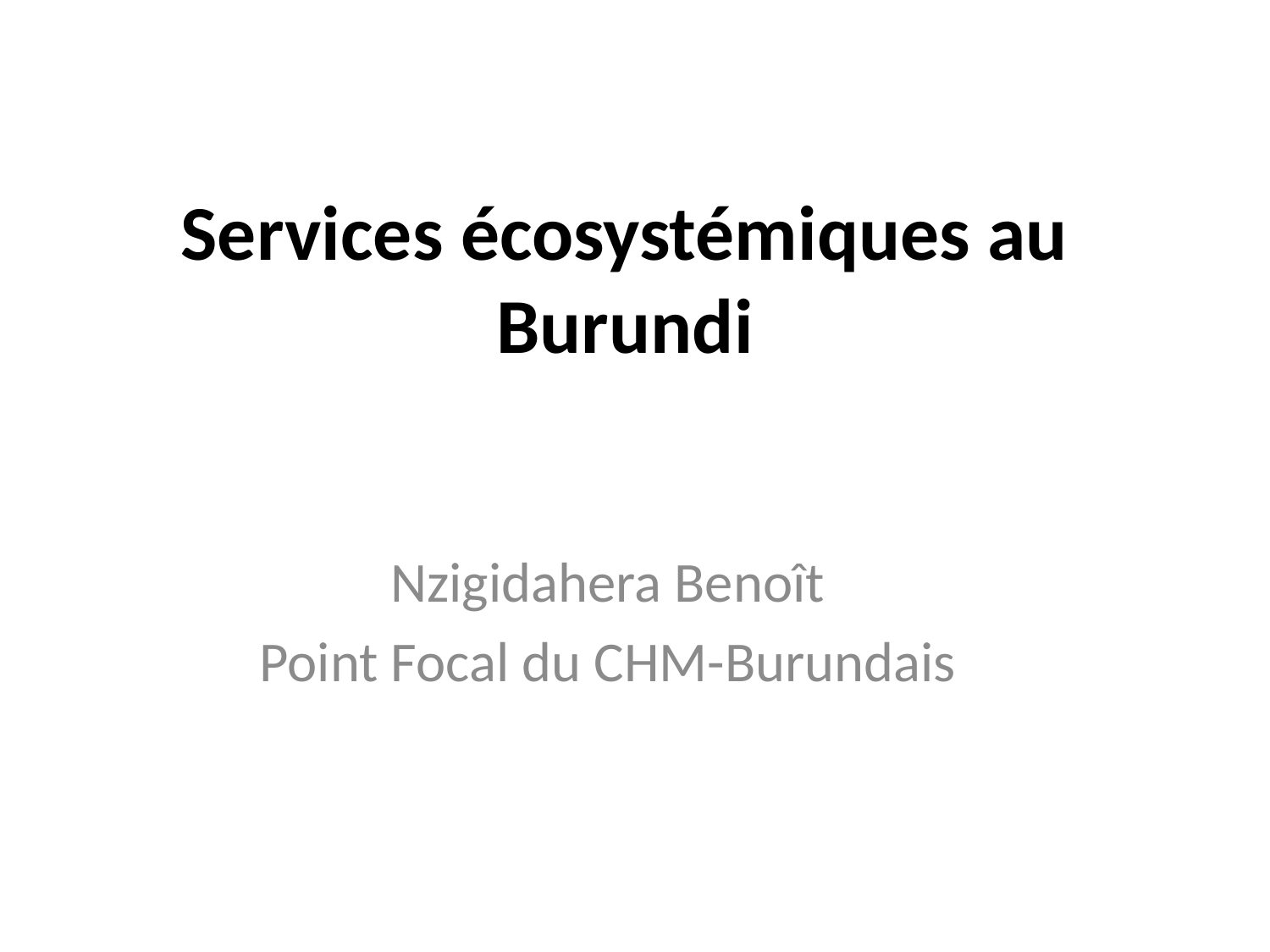

# Services écosystémiques au Burundi
Nzigidahera Benoît
Point Focal du CHM-Burundais